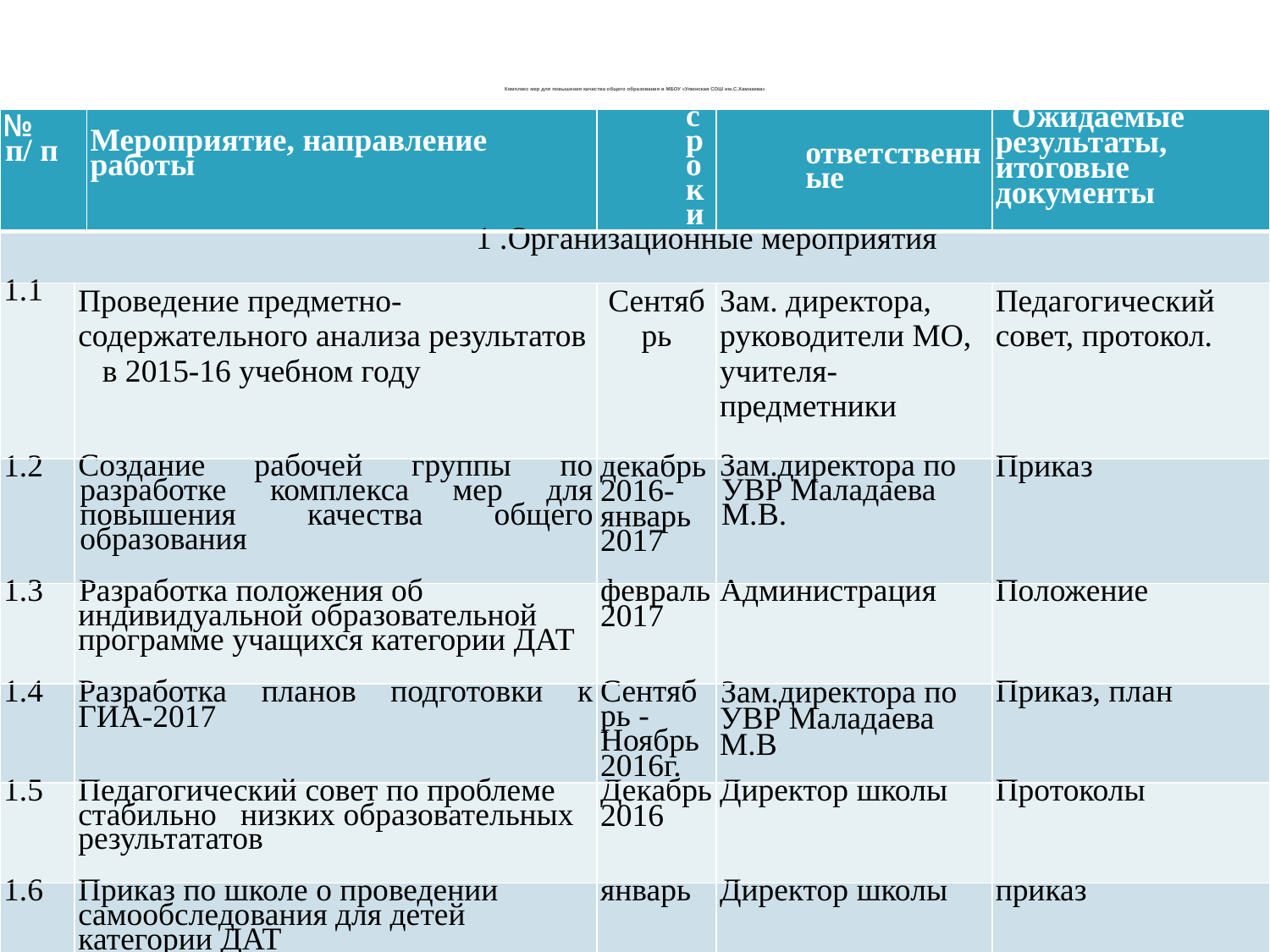

# Комплекс мер для повышения качества общего образования в МБОУ «Улюнская СОШ им.С.Хамнаева»
| № п/ п |  | Мероприятие, направление работы | сроки | ответственные | Ожидаемые результаты, итоговые документы |
| --- | --- | --- | --- | --- | --- |
| 1 .Организационные мероприятия |  |  |  |  |  |
| 1.1 | Проведение предметно-содержательного анализа результатов в 2015-16 учебном году |  | Сентябрь | Зам. директора, руководители МО, учителя-предметники | Педагогический совет, протокол. |
| 1.2 | Создание рабочей группы по разработке комплекса мер для повышения качества общего образования |  | декабрь2016-январь 2017 | Зам.директора по УВР Маладаева М.В. | Приказ |
| 1.3 | Разработка положения об индивидуальной образовательной программе учащихся категории ДАТ |  | февраль 2017 | Администрация | Положение |
| 1.4 | Разработка планов подготовки к ГИА-2017 |  | Сентябрь - Ноябрь 2016г. | Зам.директора по УВР Маладаева М.В | Приказ, план |
| 1.5 | Педагогический совет по проблеме стабильно низких образовательных результататов |  | Декабрь 2016 | Директор школы | Протоколы |
| 1.6 | Приказ по школе о проведении самообследования для детей категории ДАТ |  | январь | Директор школы | приказ |